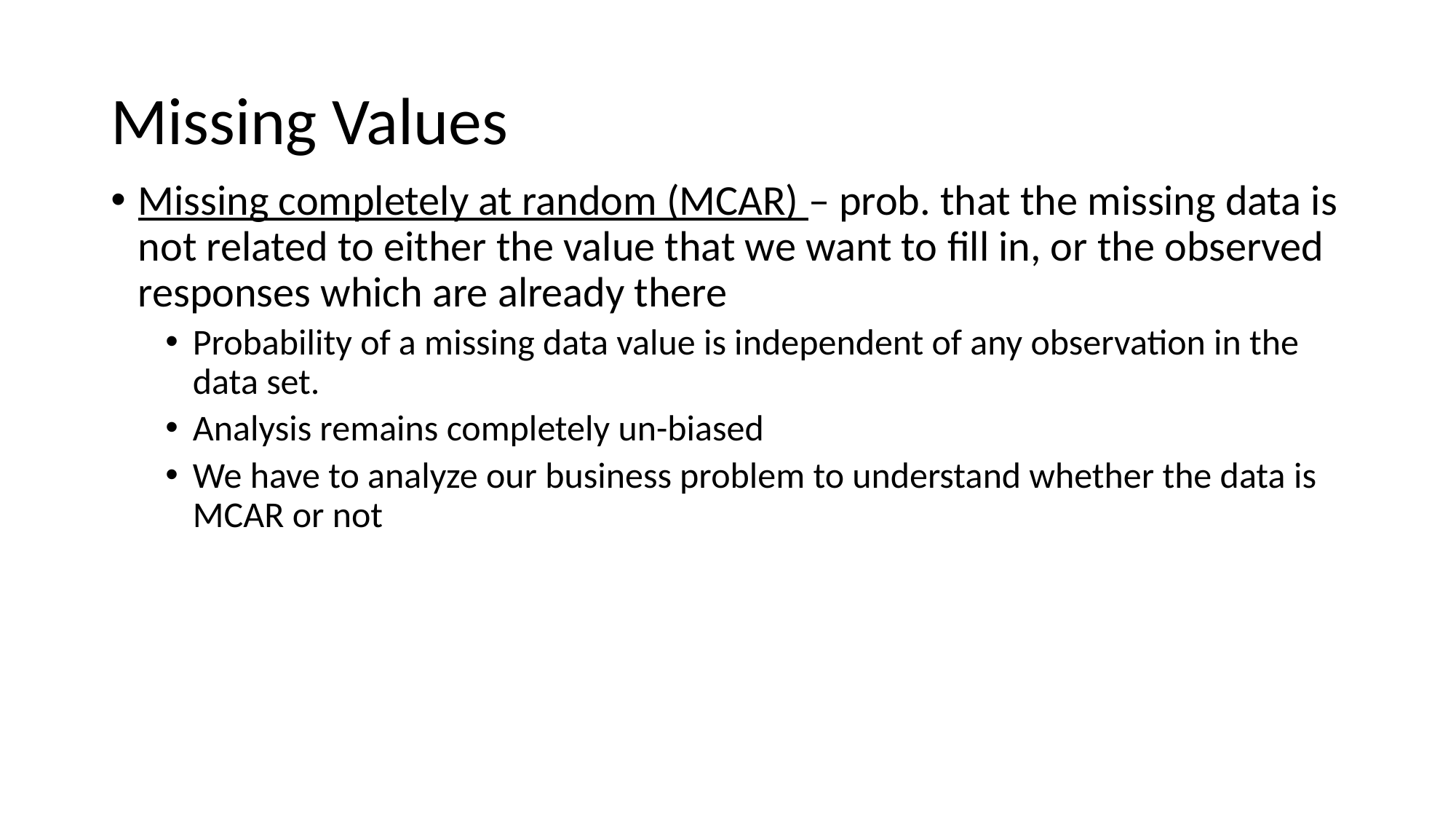

# Missing Values
Missing completely at random (MCAR) – prob. that the missing data is not related to either the value that we want to fill in, or the observed responses which are already there
Probability of a missing data value is independent of any observation in the data set.
Analysis remains completely un-biased
We have to analyze our business problem to understand whether the data is MCAR or not